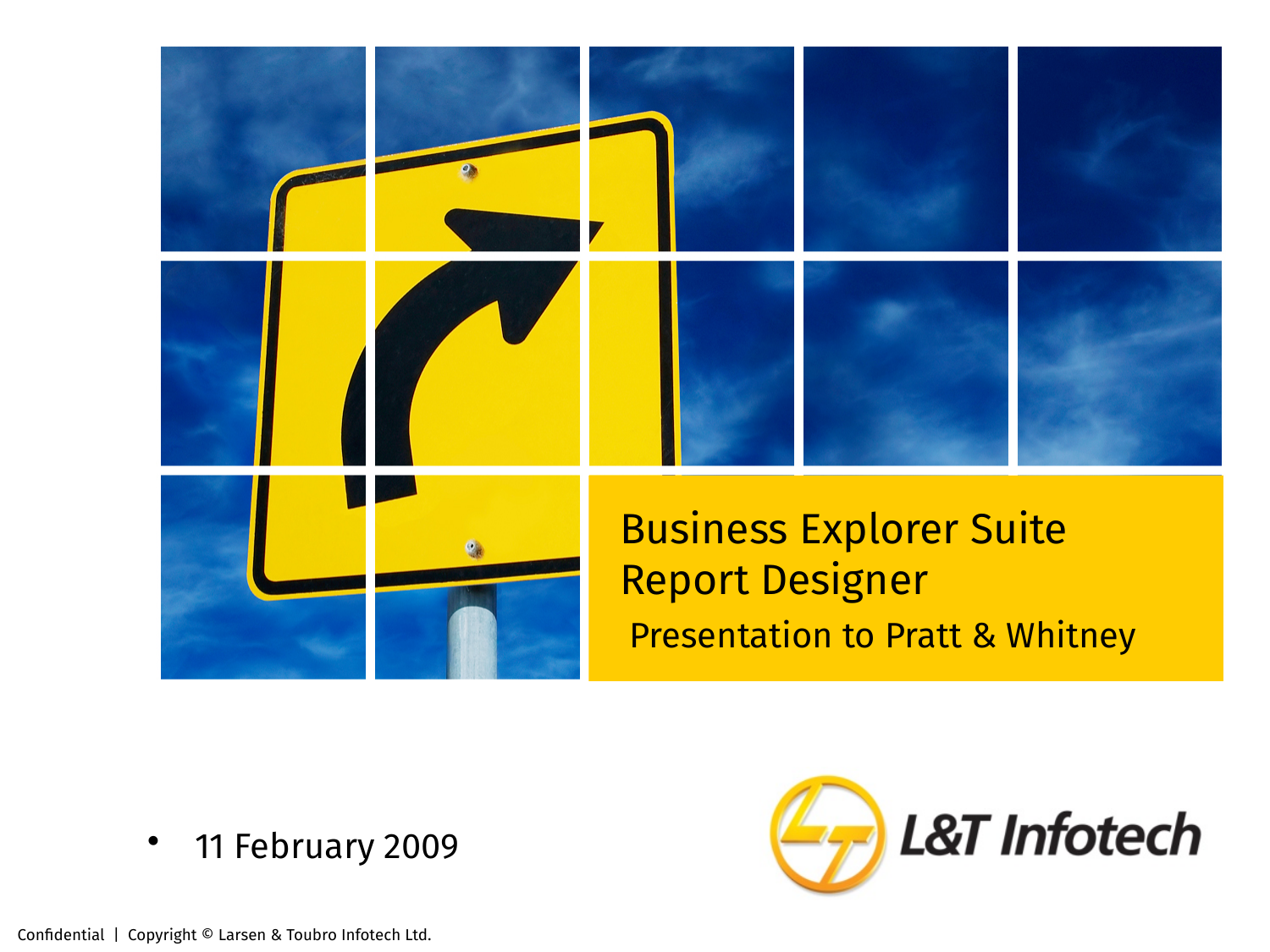

Business Explorer Suite
Report Designer
Presentation to Pratt & Whitney
11 February 2009
Confidential  |  Copyright © Larsen & Toubro Infotech Ltd.